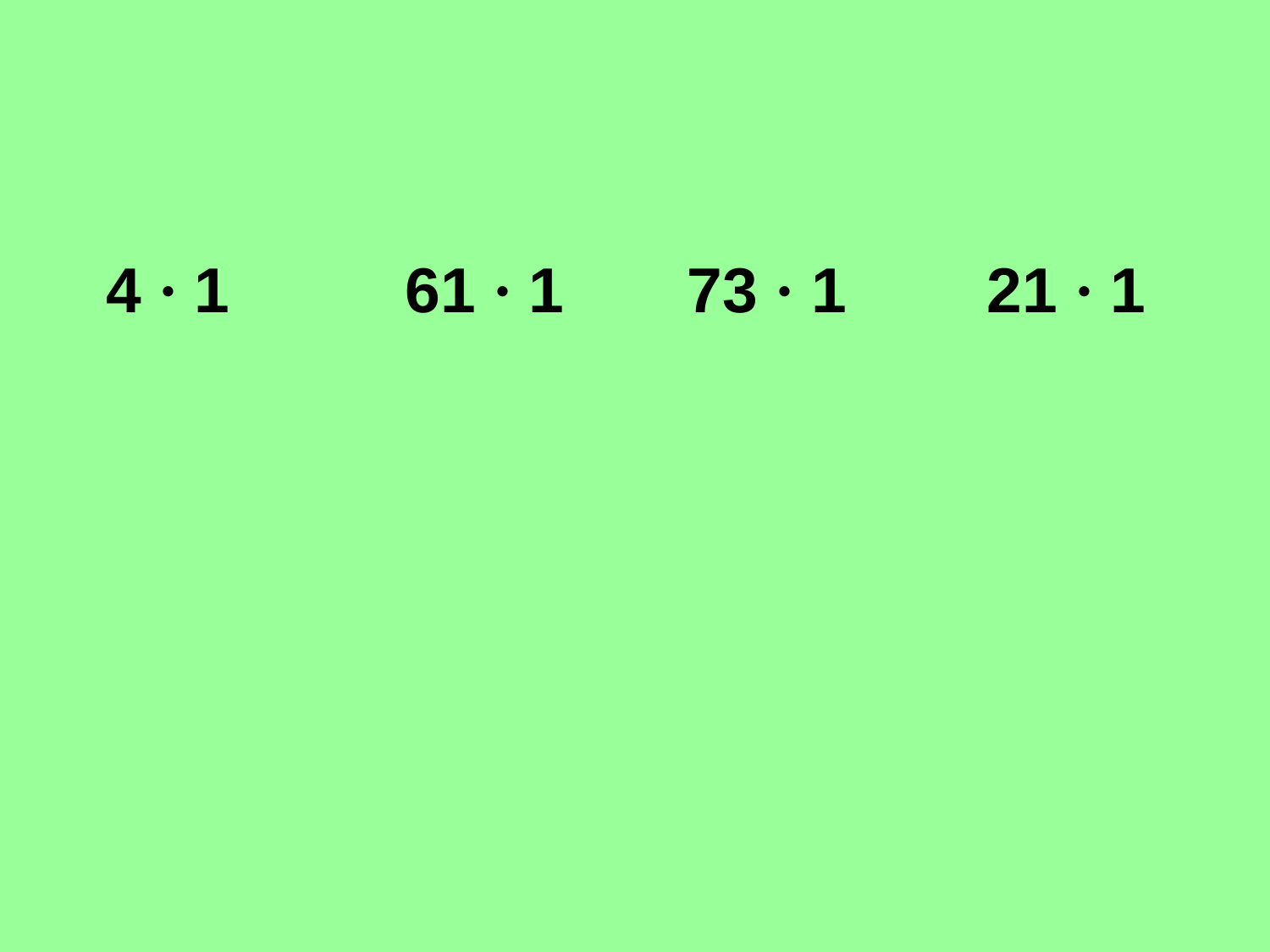

#

4 · 1          61 · 1       73 · 1        21 · 1